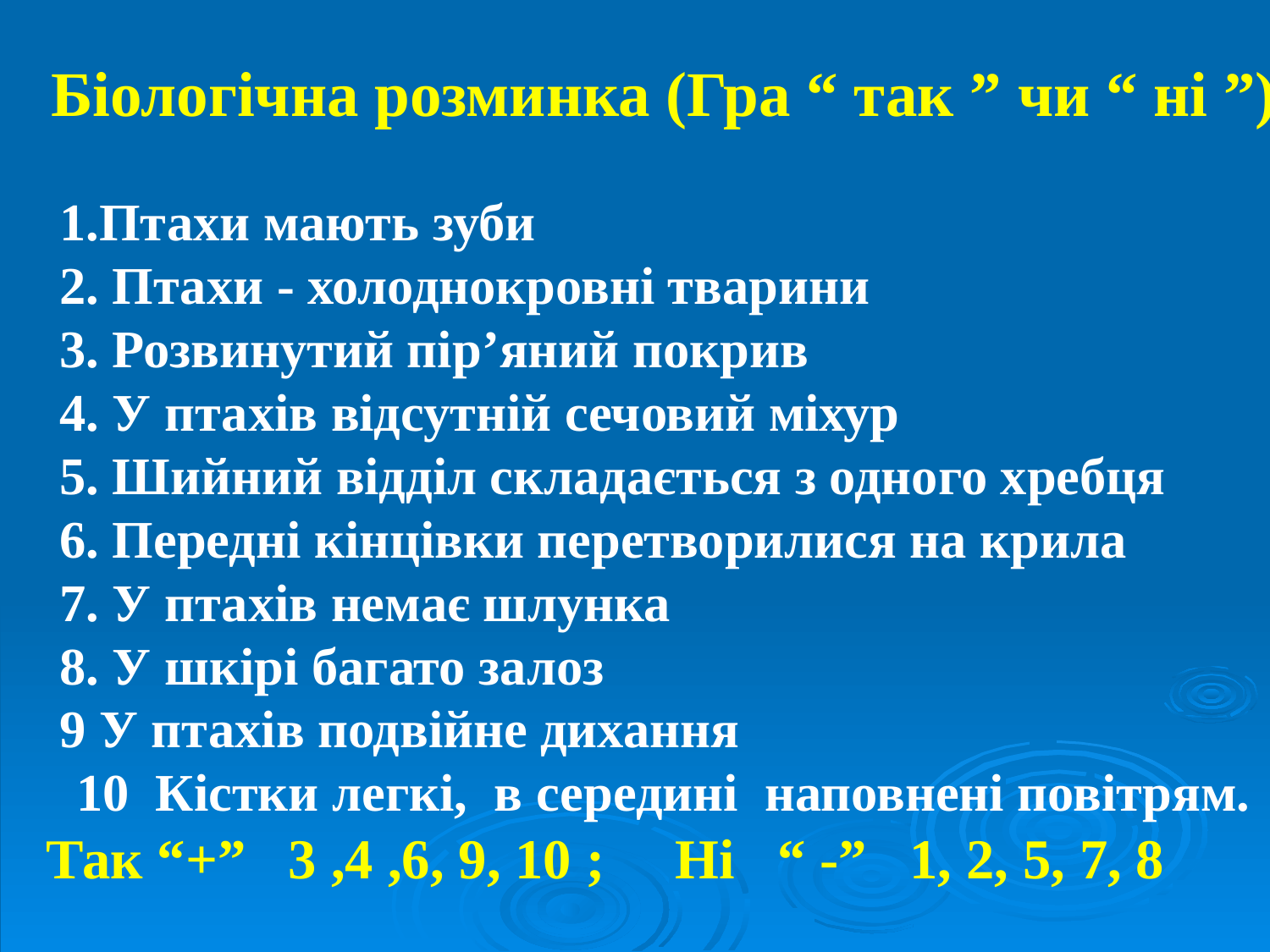

Біологічна розминка (Гра “ так ” чи “ ні ”)

 1.Птахи мають зуби
 2. Птахи - холоднокровні тварини
 3. Розвинутий пір’яний покрив
 4. У птахів відсутній сечовий міхур
 5. Шийний відділ складається з одного хребця
 6. Передні кінцівки перетворилися на крила
 7. У птахів немає шлунка
 8. У шкірі багато залоз
 9 У птахів подвійне дихання
  Кістки легкі,  в середині  наповнені повітрям.
Так “+”   3 ,4 ,6, 9, 10 ;     Ні   “ -”   1, 2, 5, 7, 8